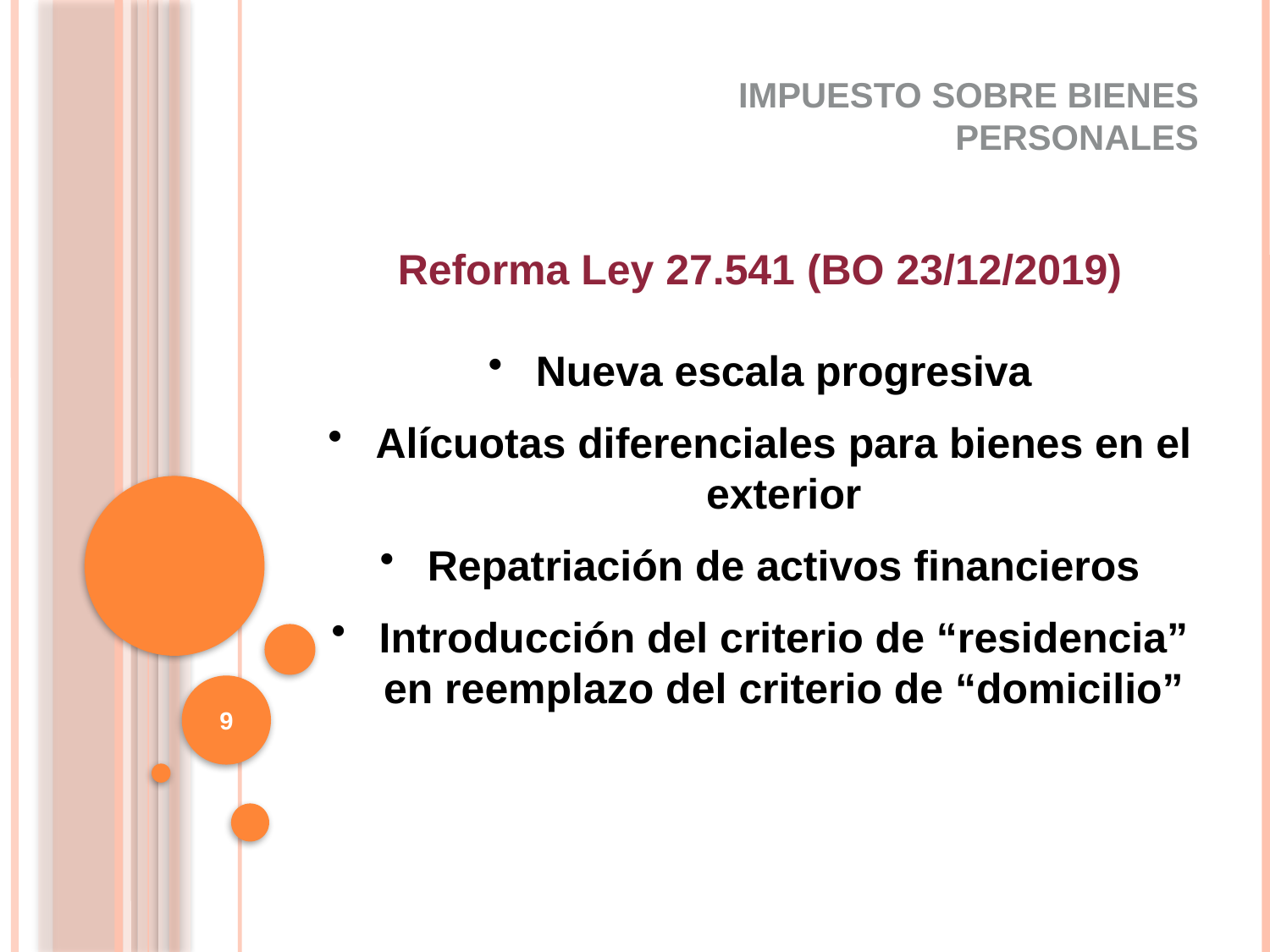

IMPUESTO SOBRE BIENES PERSONALES

Reforma Ley 27.541 (BO 23/12/2019)

Nueva escala progresiva
Alícuotas diferenciales para bienes en el exterior
Repatriación de activos financieros
Introducción del criterio de “residencia” en reemplazo del criterio de “domicilio”
9